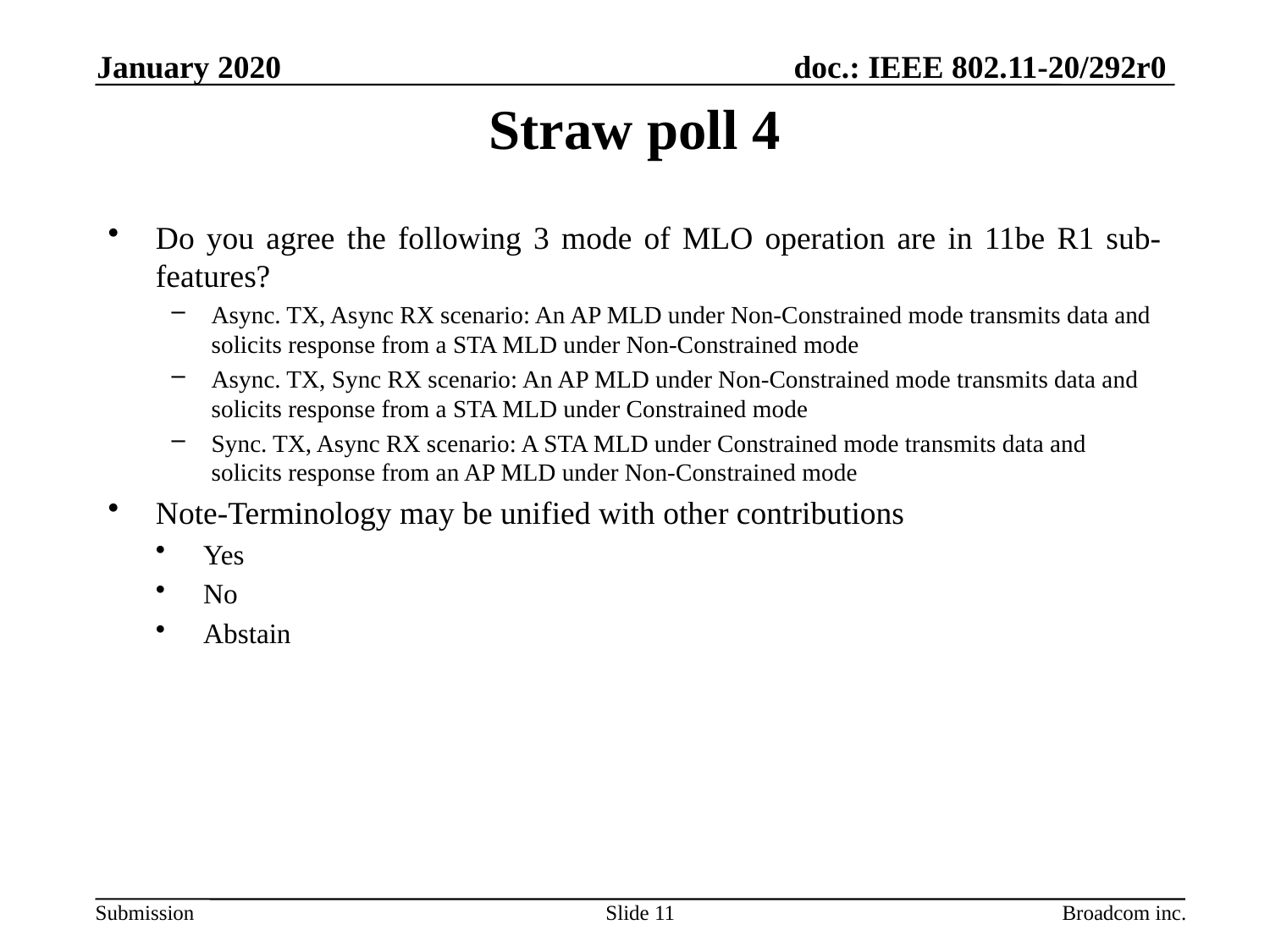

January 2020
# Straw poll 4
Do you agree the following 3 mode of MLO operation are in 11be R1 sub-features?
Async. TX, Async RX scenario: An AP MLD under Non-Constrained mode transmits data and solicits response from a STA MLD under Non-Constrained mode
Async. TX, Sync RX scenario: An AP MLD under Non-Constrained mode transmits data and solicits response from a STA MLD under Constrained mode
Sync. TX, Async RX scenario: A STA MLD under Constrained mode transmits data and solicits response from an AP MLD under Non-Constrained mode
Note-Terminology may be unified with other contributions
Yes
No
Abstain

Slide 11
Broadcom inc.